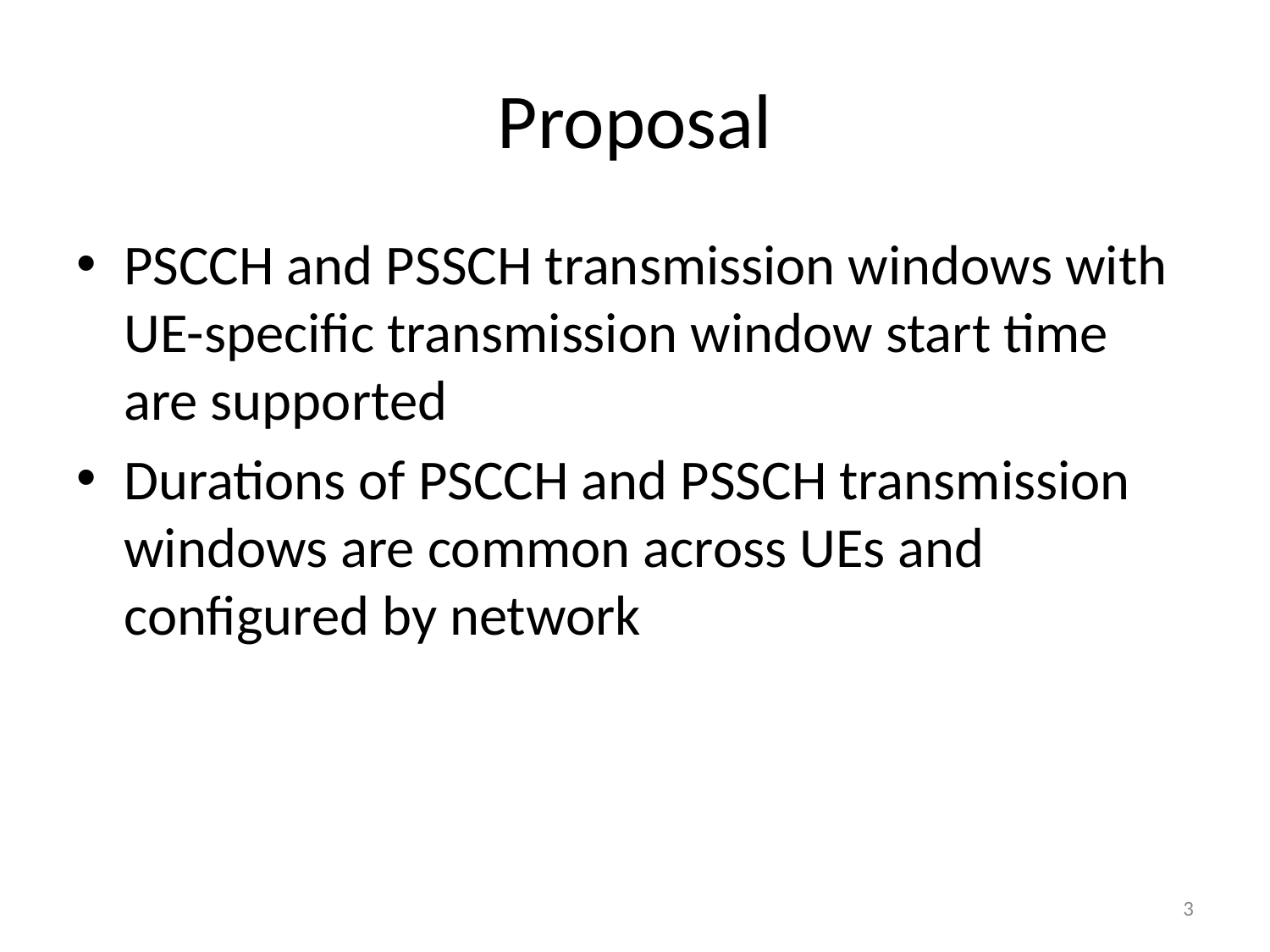

# Proposal
PSCCH and PSSCH transmission windows with UE-specific transmission window start time are supported
Durations of PSCCH and PSSCH transmission windows are common across UEs and configured by network
3